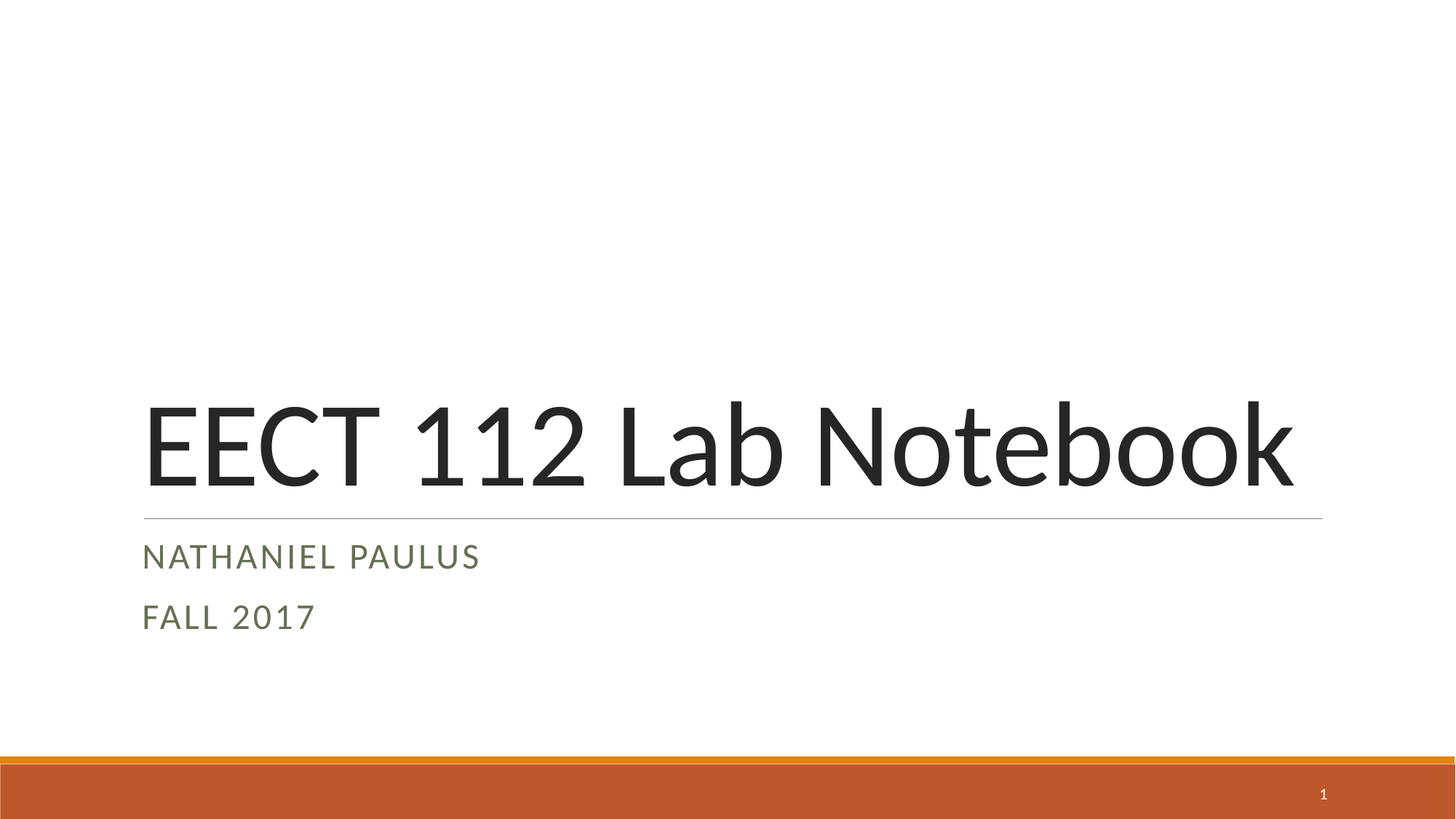

# EECT 112 Lab Notebook
Nathaniel Paulus
Fall 2017
1